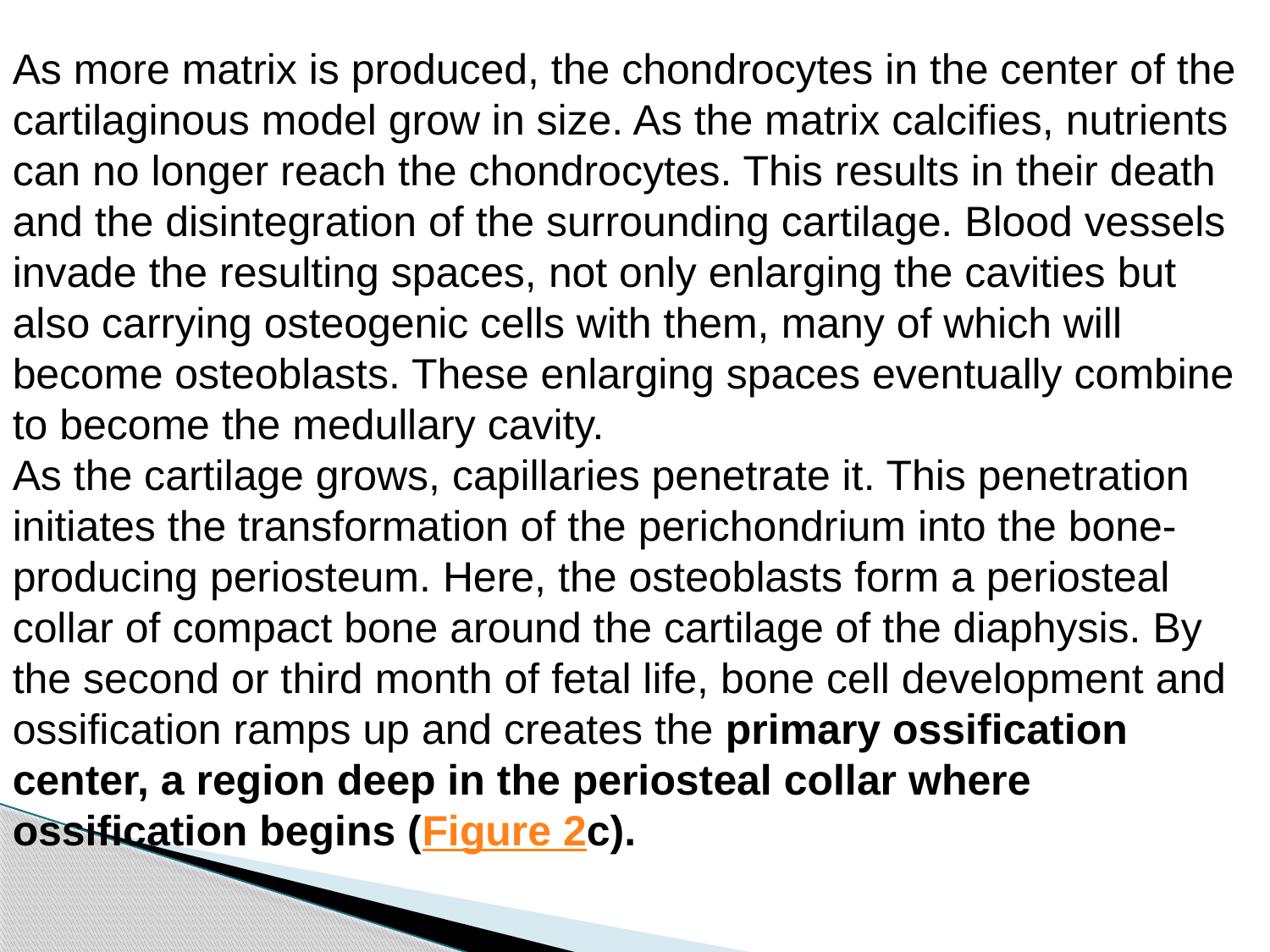

As more matrix is produced, the chondrocytes in the center of the cartilaginous model grow in size. As the matrix calcifies, nutrients can no longer reach the chondrocytes. This results in their death and the disintegration of the surrounding cartilage. Blood vessels invade the resulting spaces, not only enlarging the cavities but also carrying osteogenic cells with them, many of which will become osteoblasts. These enlarging spaces eventually combine to become the medullary cavity.
As the cartilage grows, capillaries penetrate it. This penetration initiates the transformation of the perichondrium into the bone-producing periosteum. Here, the osteoblasts form a periosteal collar of compact bone around the cartilage of the diaphysis. By the second or third month of fetal life, bone cell development and ossification ramps up and creates the primary ossification center, a region deep in the periosteal collar where ossification begins (Figure 2c).